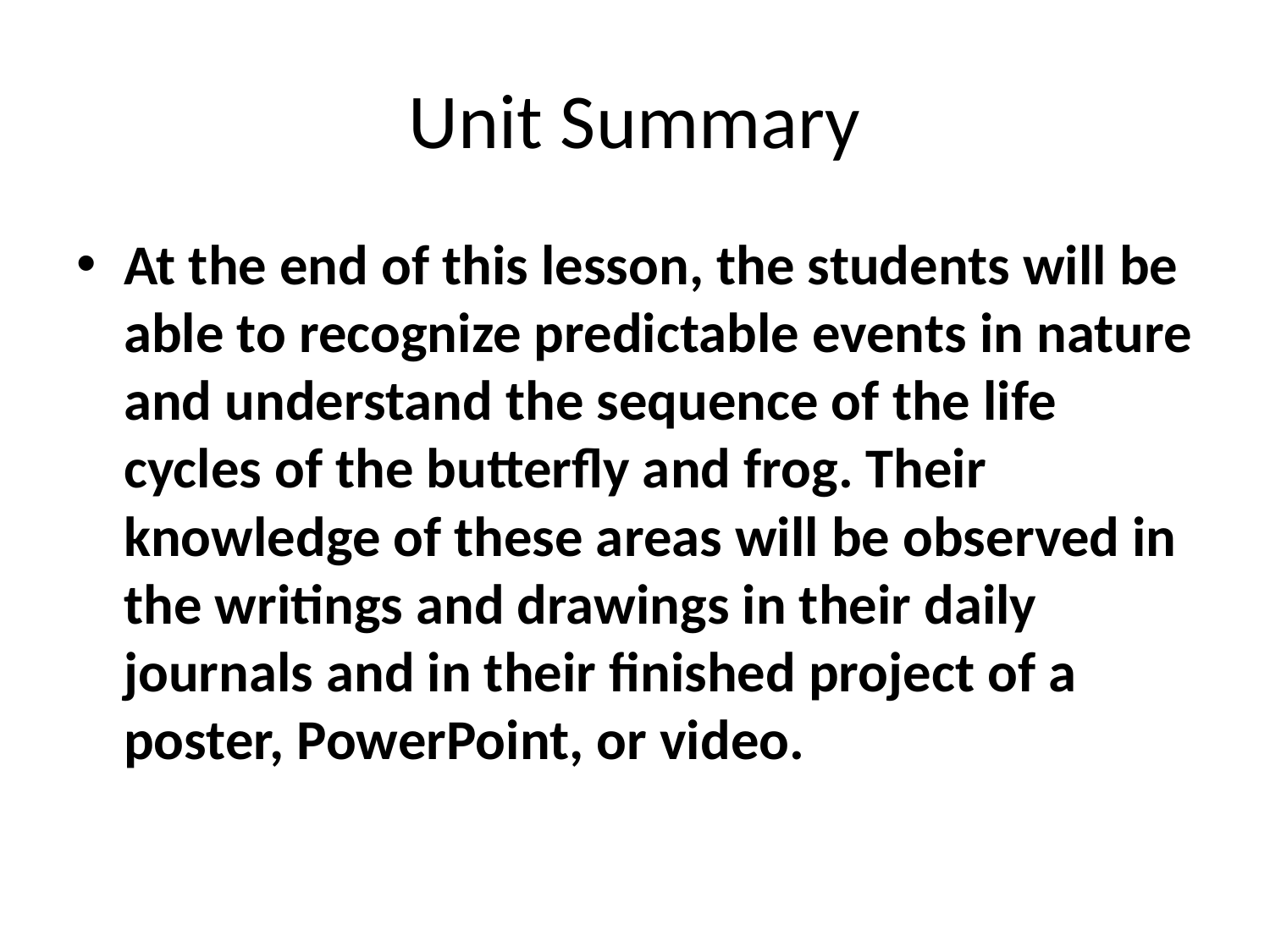

# Unit Summary
At the end of this lesson, the students will be able to recognize predictable events in nature and understand the sequence of the life cycles of the butterfly and frog. Their knowledge of these areas will be observed in the writings and drawings in their daily journals and in their finished project of a poster, PowerPoint, or video.